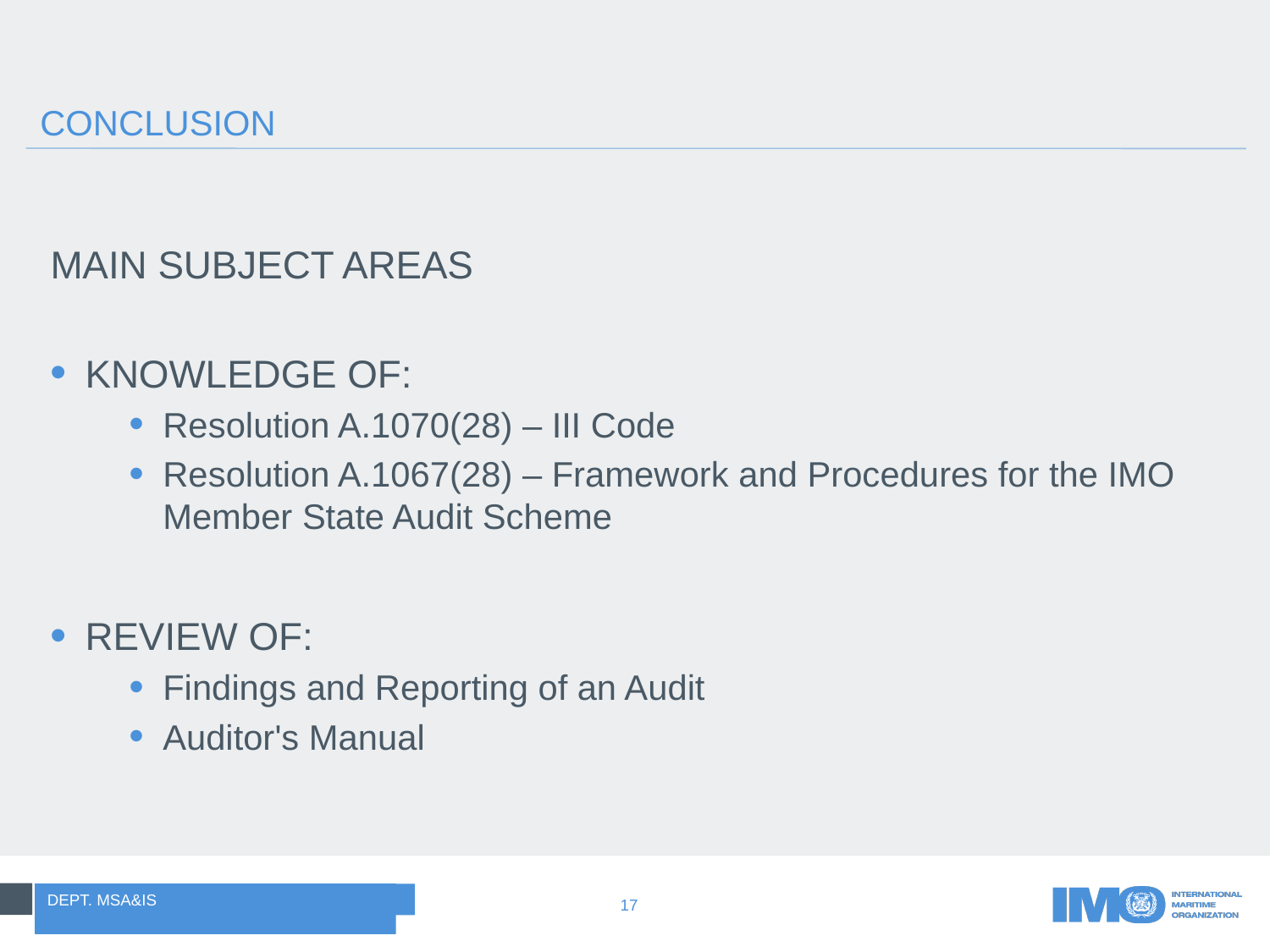

# CONCLUSION

MAIN SUBJECT AREAS

KNOWLEDGE OF:
Resolution A.1070(28) – III Code
Resolution A.1067(28) – Framework and Procedures for the IMO Member State Audit Scheme

REVIEW OF:
Findings and Reporting of an Audit
Auditor's Manual